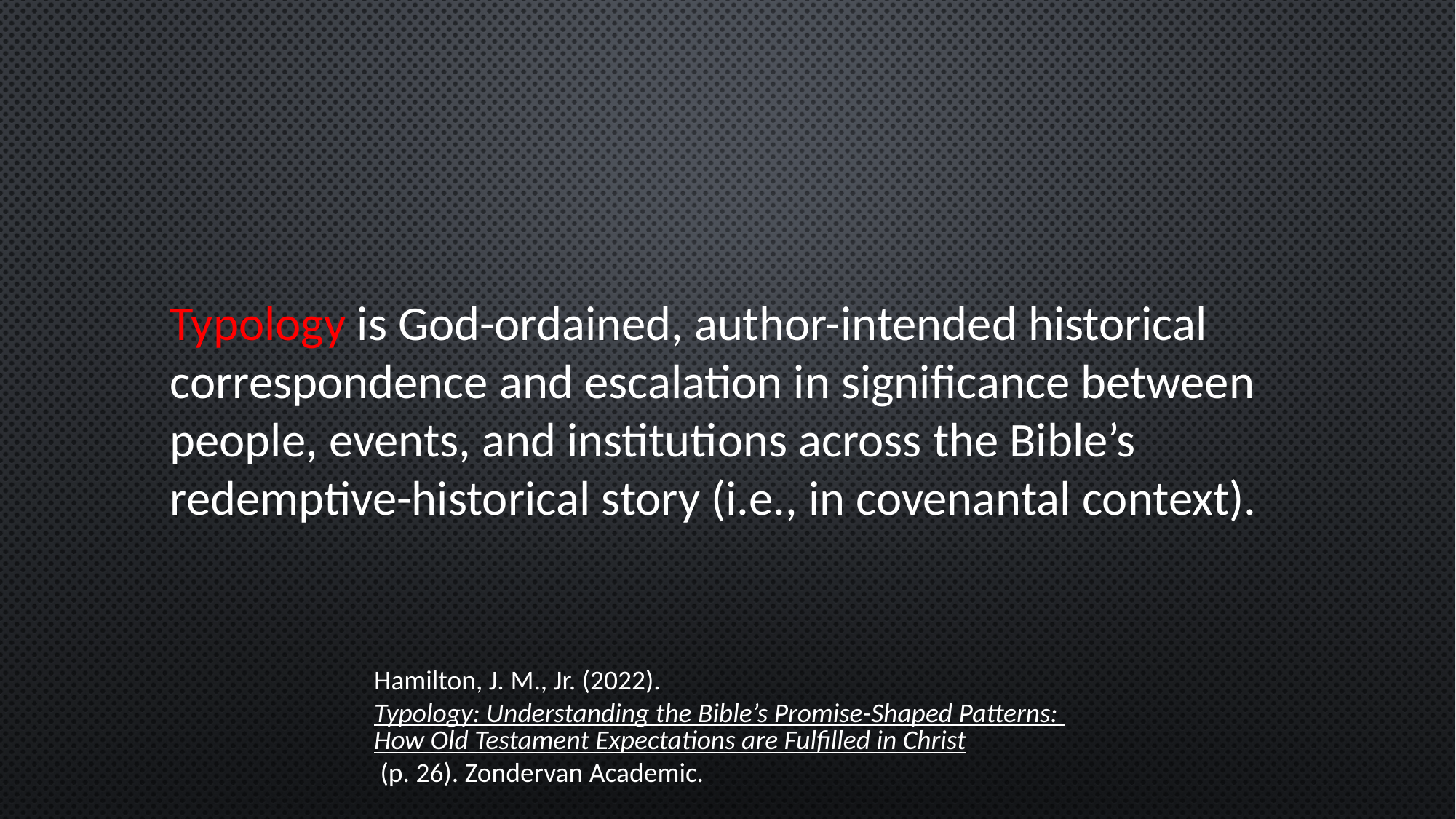

Typology is God-ordained, author-intended historical correspondence and escalation in significance between people, events, and institutions across the Bible’s redemptive-historical story (i.e., in covenantal context).
Hamilton, J. M., Jr. (2022). Typology: Understanding the Bible’s Promise-Shaped Patterns: How Old Testament Expectations are Fulfilled in Christ (p. 26). Zondervan Academic.